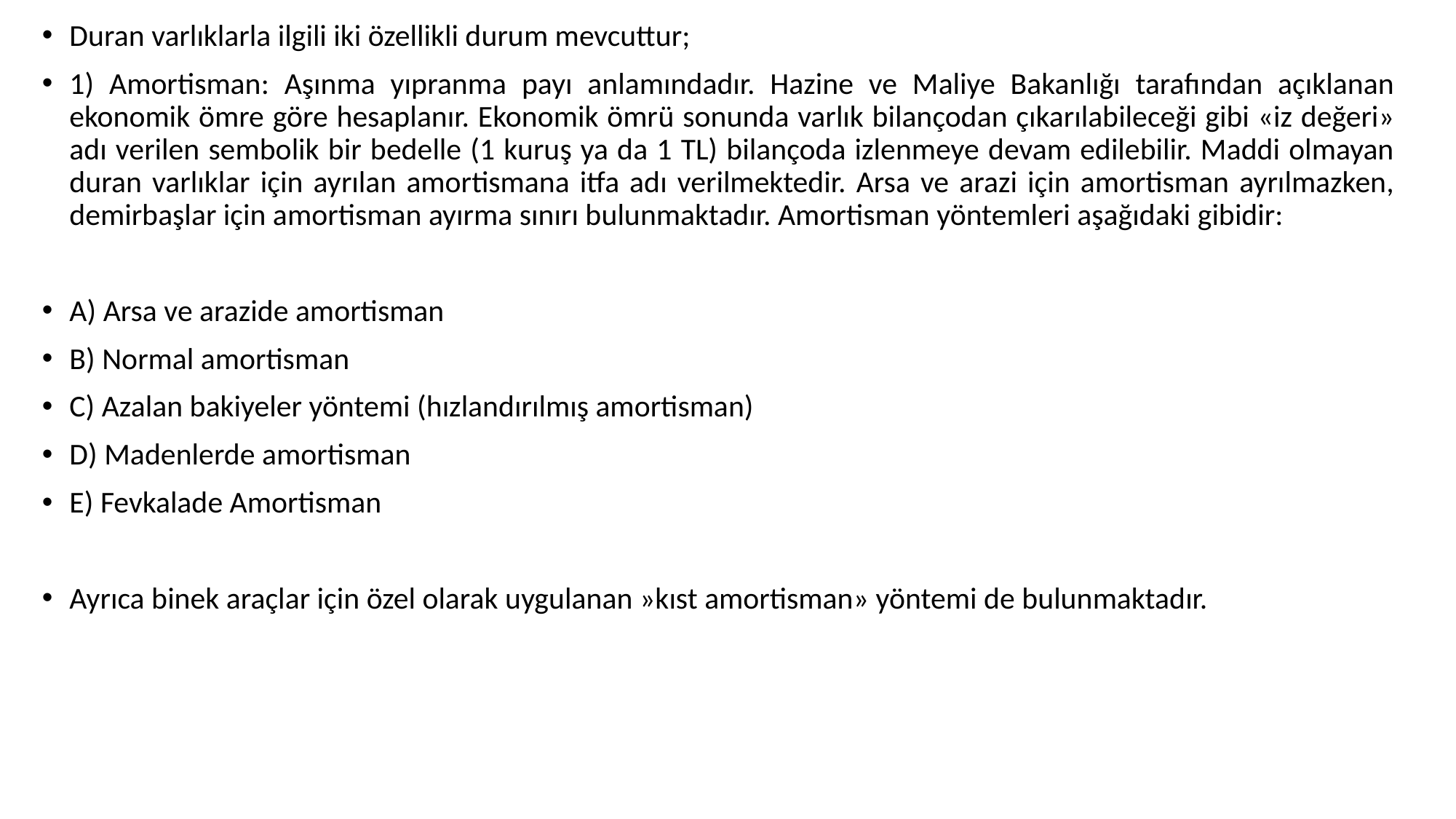

Duran varlıklarla ilgili iki özellikli durum mevcuttur;
1) Amortisman: Aşınma yıpranma payı anlamındadır. Hazine ve Maliye Bakanlığı tarafından açıklanan ekonomik ömre göre hesaplanır. Ekonomik ömrü sonunda varlık bilançodan çıkarılabileceği gibi «iz değeri» adı verilen sembolik bir bedelle (1 kuruş ya da 1 TL) bilançoda izlenmeye devam edilebilir. Maddi olmayan duran varlıklar için ayrılan amortismana itfa adı verilmektedir. Arsa ve arazi için amortisman ayrılmazken, demirbaşlar için amortisman ayırma sınırı bulunmaktadır. Amortisman yöntemleri aşağıdaki gibidir:

A) Arsa ve arazide amortisman
B) Normal amortisman
C) Azalan bakiyeler yöntemi (hızlandırılmış amortisman)
D) Madenlerde amortisman
E) Fevkalade Amortisman

Ayrıca binek araçlar için özel olarak uygulanan »kıst amortisman» yöntemi de bulunmaktadır.